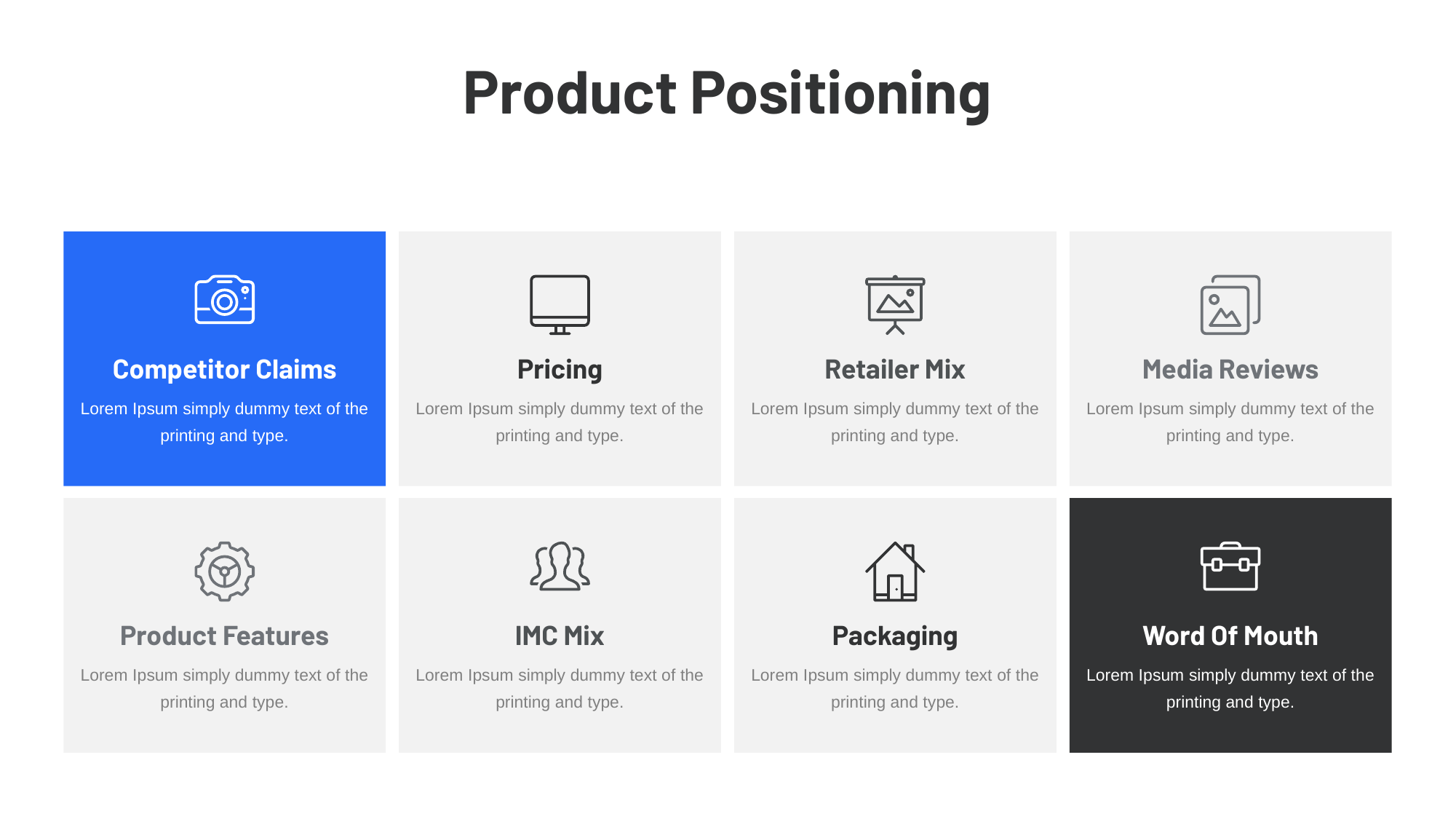

Product Positioning

Competitor Claims
Pricing
Retailer Mix
Media Reviews
Lorem Ipsum simply dummy text of the printing and type.
Lorem Ipsum simply dummy text of the printing and type.
Lorem Ipsum simply dummy text of the printing and type.
Lorem Ipsum simply dummy text of the printing and type.

Product Features
IMC Mix
Packaging
Word Of Mouth
Lorem Ipsum simply dummy text of the printing and type.
Lorem Ipsum simply dummy text of the printing and type.
Lorem Ipsum simply dummy text of the printing and type.
Lorem Ipsum simply dummy text of the printing and type.